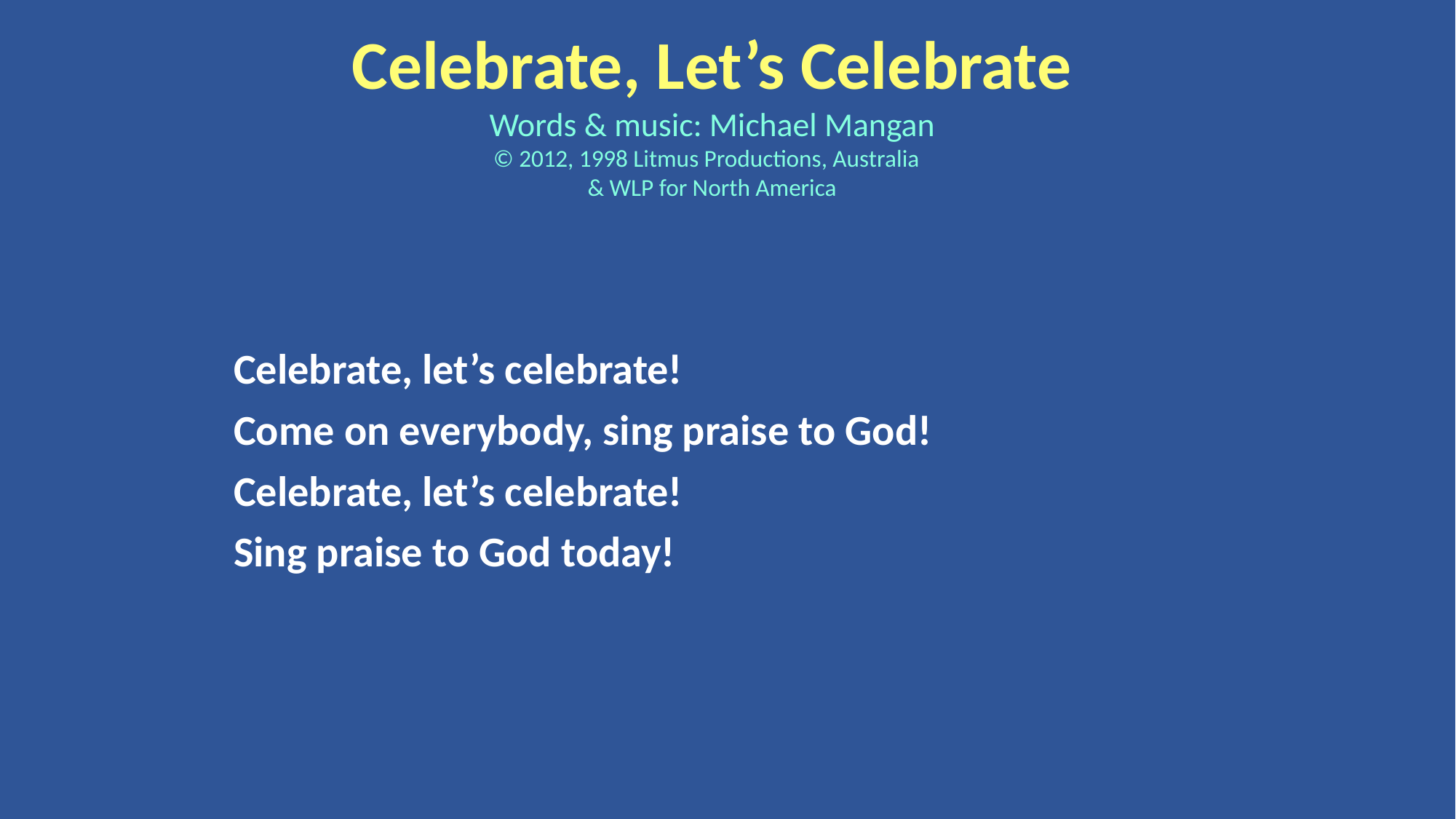

Celebrate, Let’s Celebrate
Words & music: Michael Mangan
© 2012, 1998 Litmus Productions, Australia
& WLP for North America
Celebrate, let’s celebrate!
Come on everybody, sing praise to God!
Celebrate, let’s celebrate!
Sing praise to God today!